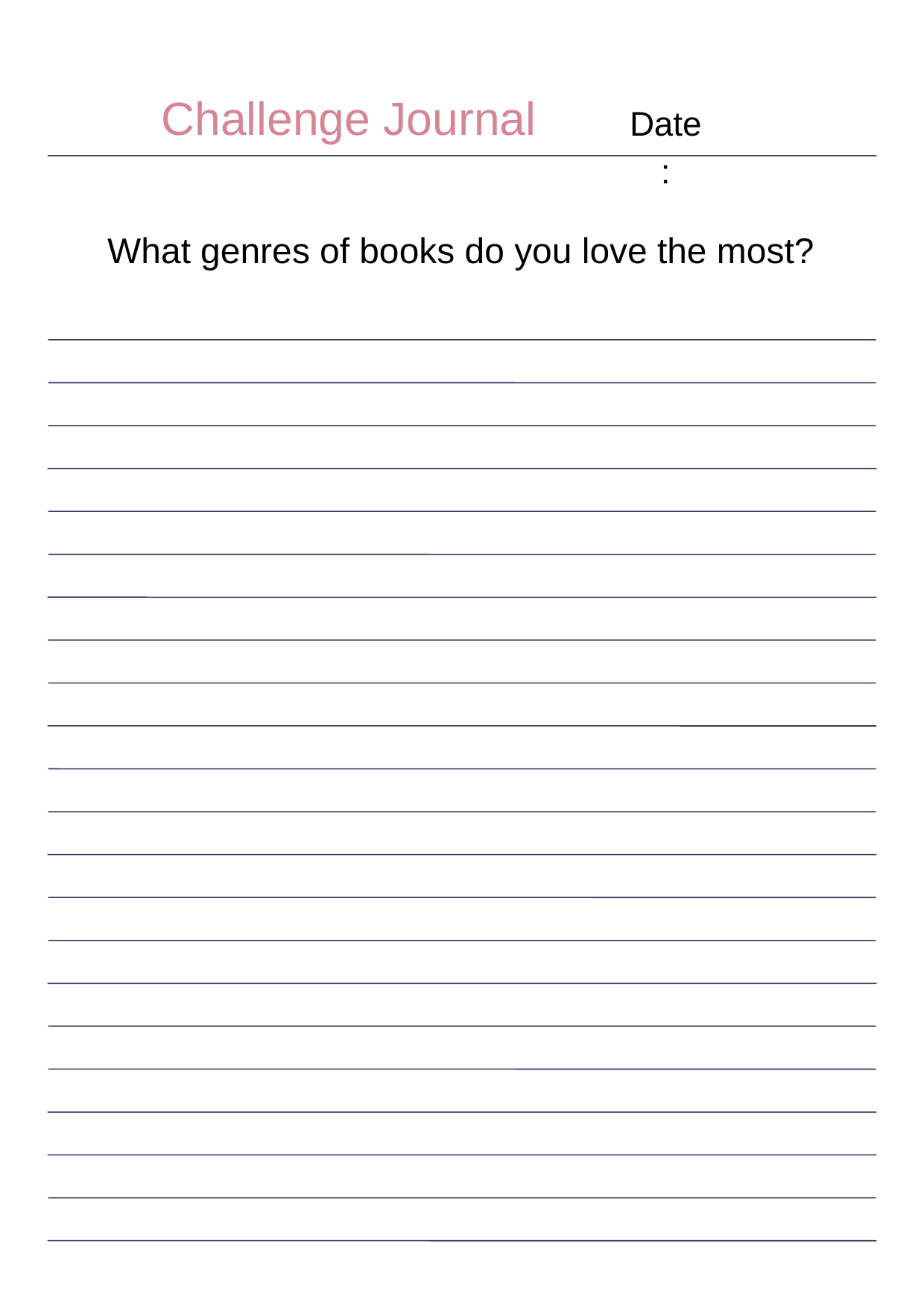

Challenge Journal
Date:

What genres of books do you love the most?